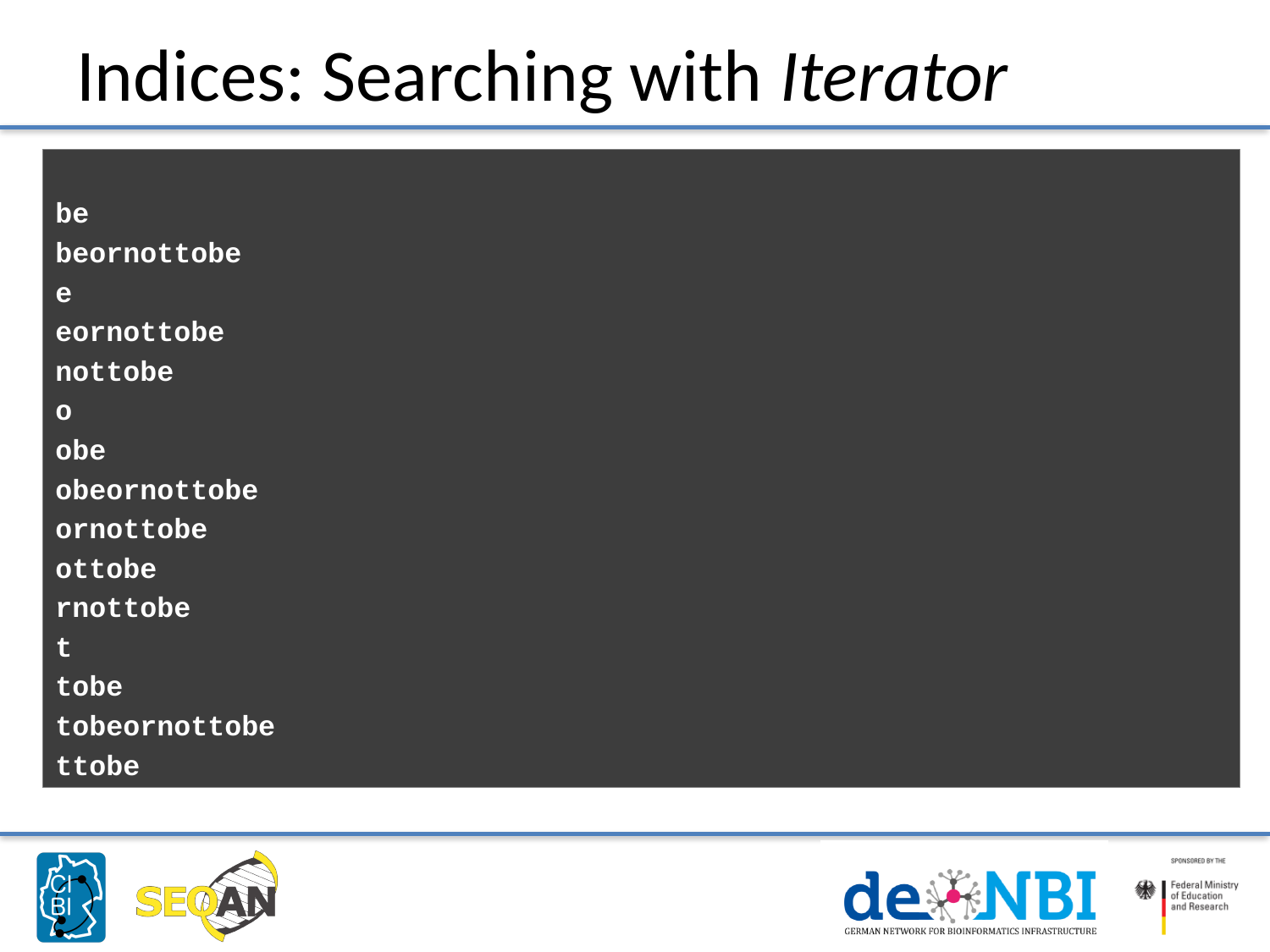

# Indices: Searching with Iterator

be
beornottobe
e
eornottobe
nottobe
o
obe
obeornottobe
ornottobe
ottobe
rnottobe
t
tobe
tobeornottobe
ttobe